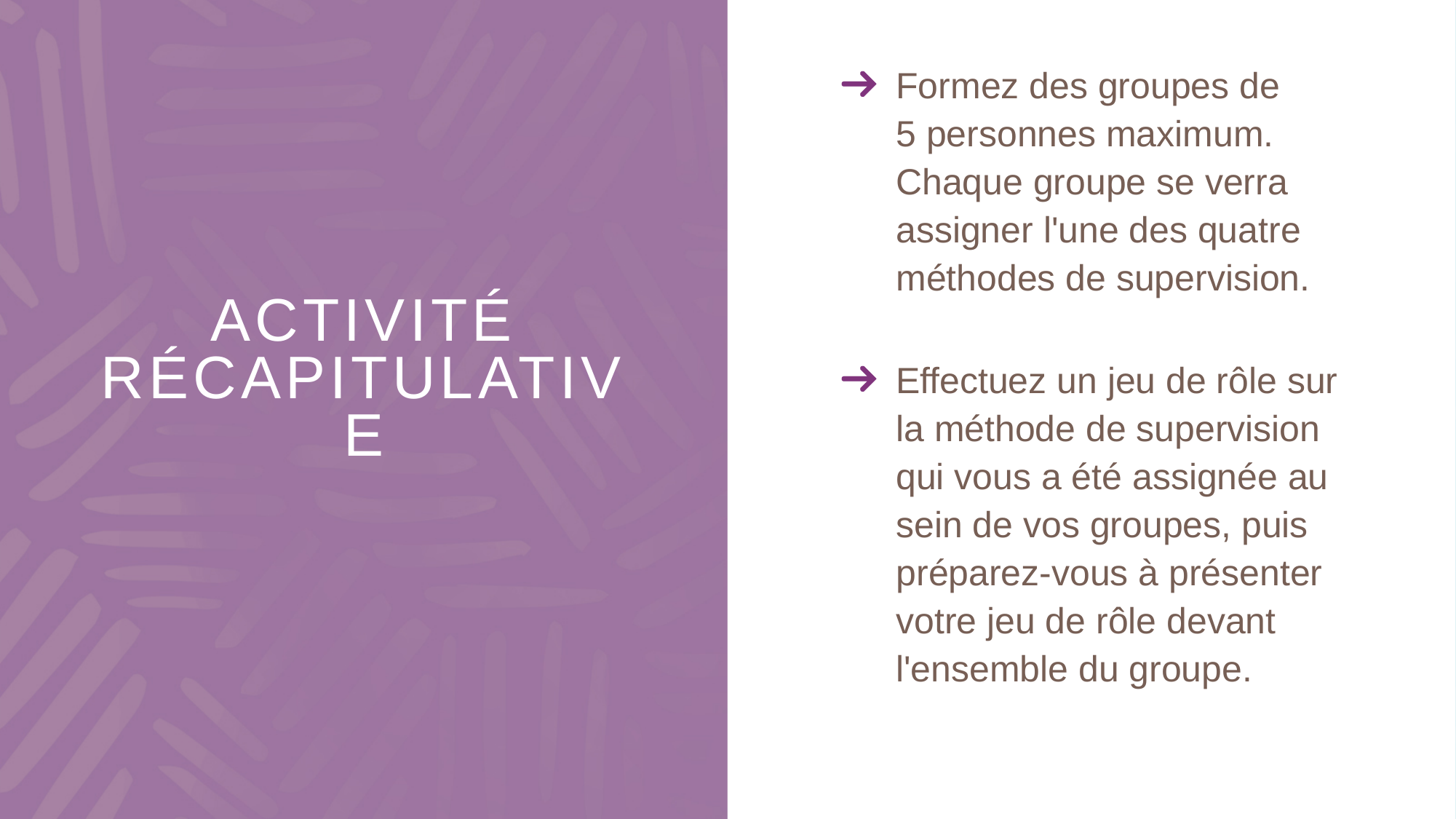

Formez des groupes de 5 personnes maximum. Chaque groupe se verra assigner l'une des quatre méthodes de supervision.
Effectuez un jeu de rôle sur la méthode de supervision qui vous a été assignée au sein de vos groupes, puis préparez-vous à présenter votre jeu de rôle devant l'ensemble du groupe.

# Activité récapitulative